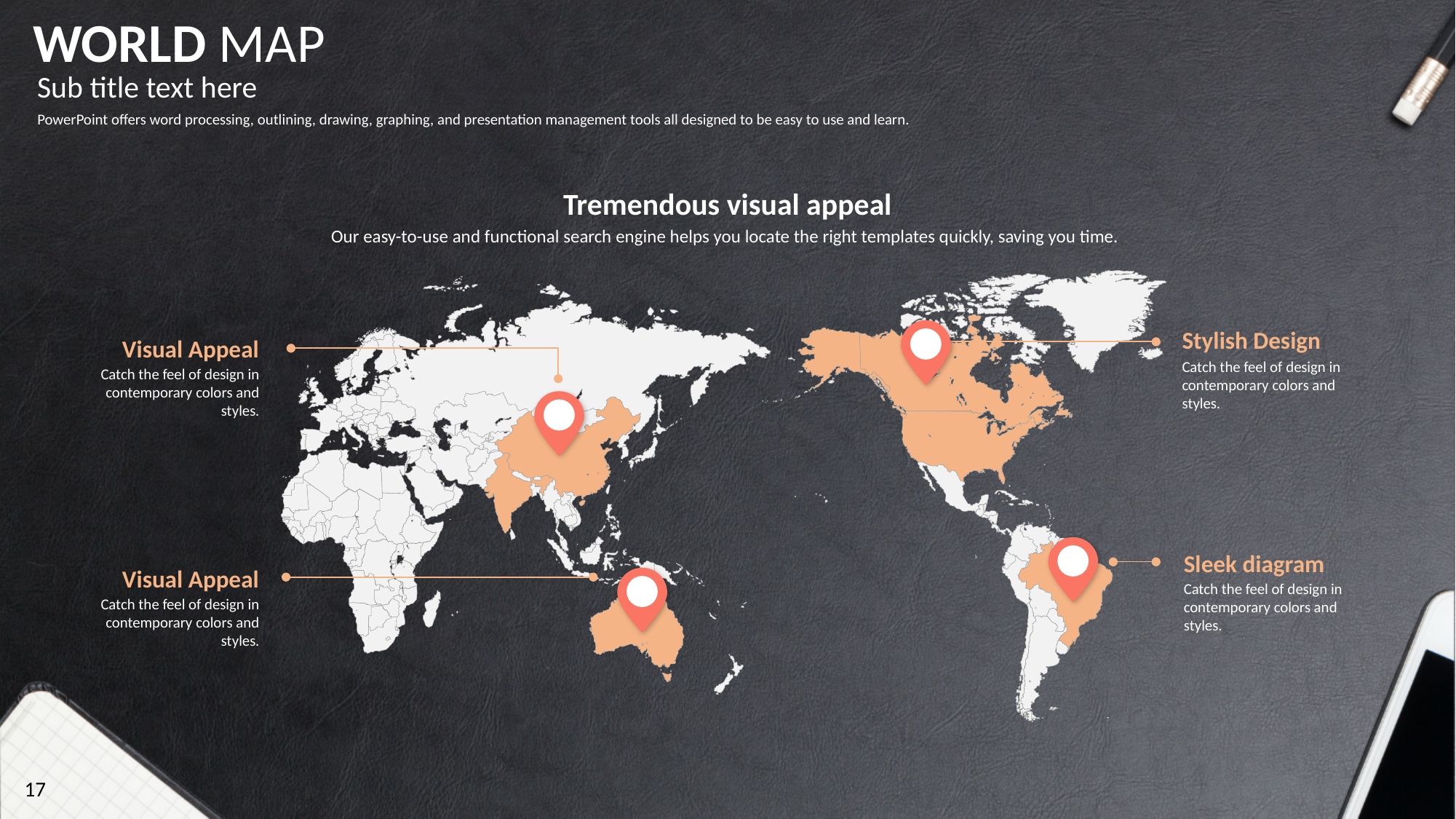

WORLD MAP
Sub title text here
PowerPoint offers word processing, outlining, drawing, graphing, and presentation management tools all designed to be easy to use and learn.
Tremendous visual appeal
Our easy-to-use and functional search engine helps you locate the right templates quickly, saving you time.

Stylish Design
Visual Appeal
Catch the feel of design in contemporary colors and styles.
Catch the feel of design in contemporary colors and styles.

Sleek diagram
Visual Appeal

Catch the feel of design in contemporary colors and styles.
Catch the feel of design in contemporary colors and styles.
17